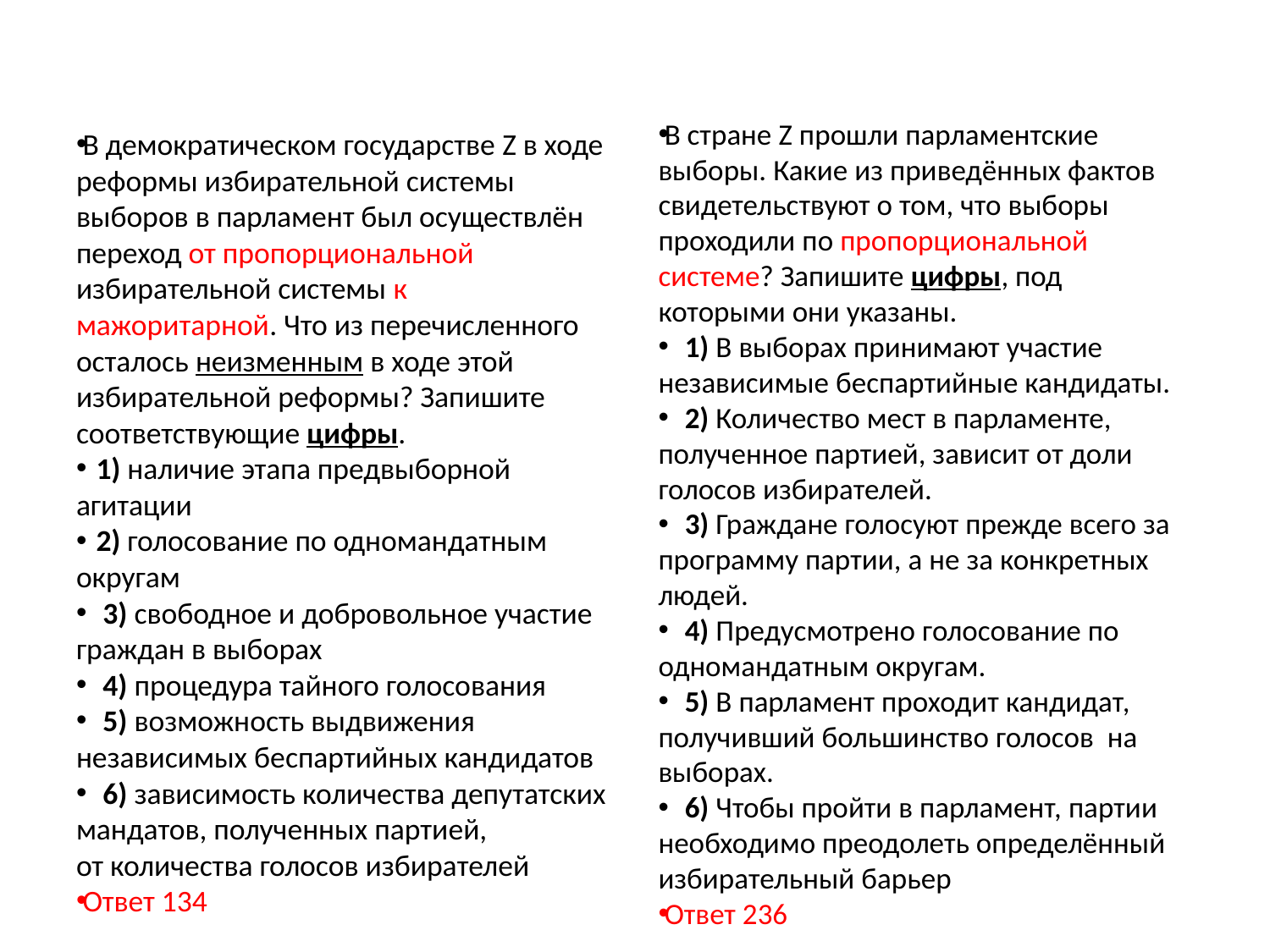

#
В стране Z прошли парламентские выборы. Какие из приведённых фактов свидетельствуют о том, что выборы проходили по пропорциональной системе? Запишите цифры, под которыми они указаны.
   1) В выборах принимают участие независимые беспартийные кандидаты.
   2) Количество мест в парламенте, полученное партией, зависит от доли голосов избирателей.
   3) Граждане голосуют прежде всего за программу партии, а не за конкретных людей.
   4) Предусмотрено голосование по одномандатным округам.
   5) В парламент проходит кандидат, получивший большинство голосов  на выборах.
   6) Чтобы пройти в парламент, партии необходимо преодолеть определённый избирательный барьер
Ответ 236

В демократическом государстве Z в ходе реформы избирательной системы выборов в парламент был осуществлён переход от пропорциональной избирательной системы к мажоритарной. Что из перечисленного осталось неизменным в ходе этой избирательной реформы? Запишите соответствующие цифры.
  1) наличие этапа предвыборной агитации
  2) голосование по одномандатным округам
   3) свободное и добровольное участие граждан в выборах
   4) процедура тайного голосования
   5) возможность выдвижения независимых беспартийных кандидатов
   6) зависимость количества депутатских мандатов, полученных партией, 
от количества голосов избирателей
Ответ 134